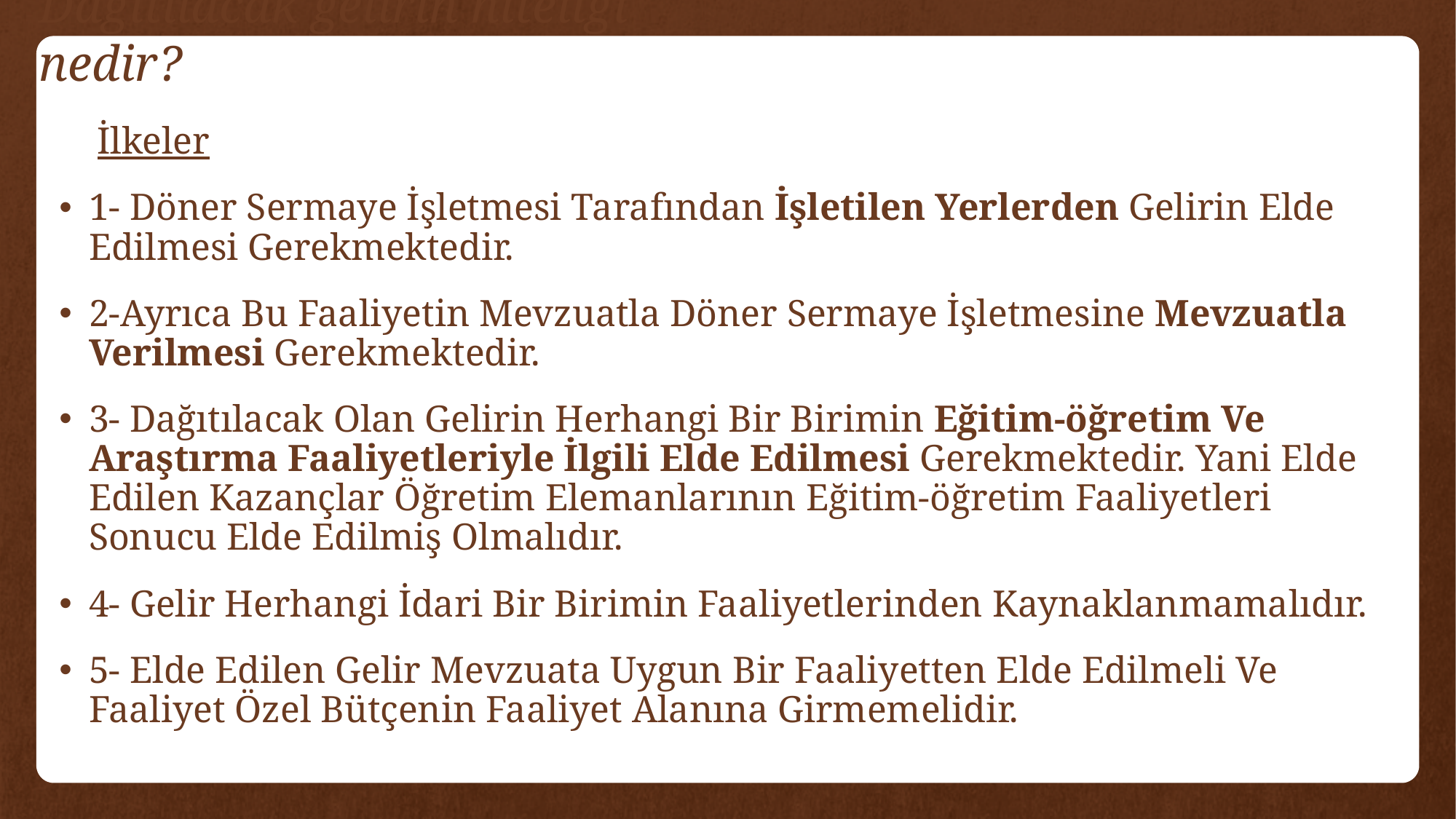

# Dağıtılacak gelirin niteliği nedir?
    İlkeler
1- Döner Sermaye İşletmesi Tarafından İşletilen Yerlerden Gelirin Elde Edilmesi Gerekmektedir.
2-Ayrıca Bu Faaliyetin Mevzuatla Döner Sermaye İşletmesine Mevzuatla Verilmesi Gerekmektedir.
3- Dağıtılacak Olan Gelirin Herhangi Bir Birimin Eğitim-öğretim Ve Araştırma Faaliyetleriyle İlgili Elde Edilmesi Gerekmektedir. Yani Elde Edilen Kazançlar Öğretim Elemanlarının Eğitim-öğretim Faaliyetleri Sonucu Elde Edilmiş Olmalıdır.
4- Gelir Herhangi İdari Bir Birimin Faaliyetlerinden Kaynaklanmamalıdır.
5- Elde Edilen Gelir Mevzuata Uygun Bir Faaliyetten Elde Edilmeli Ve Faaliyet Özel Bütçenin Faaliyet Alanına Girmemelidir.